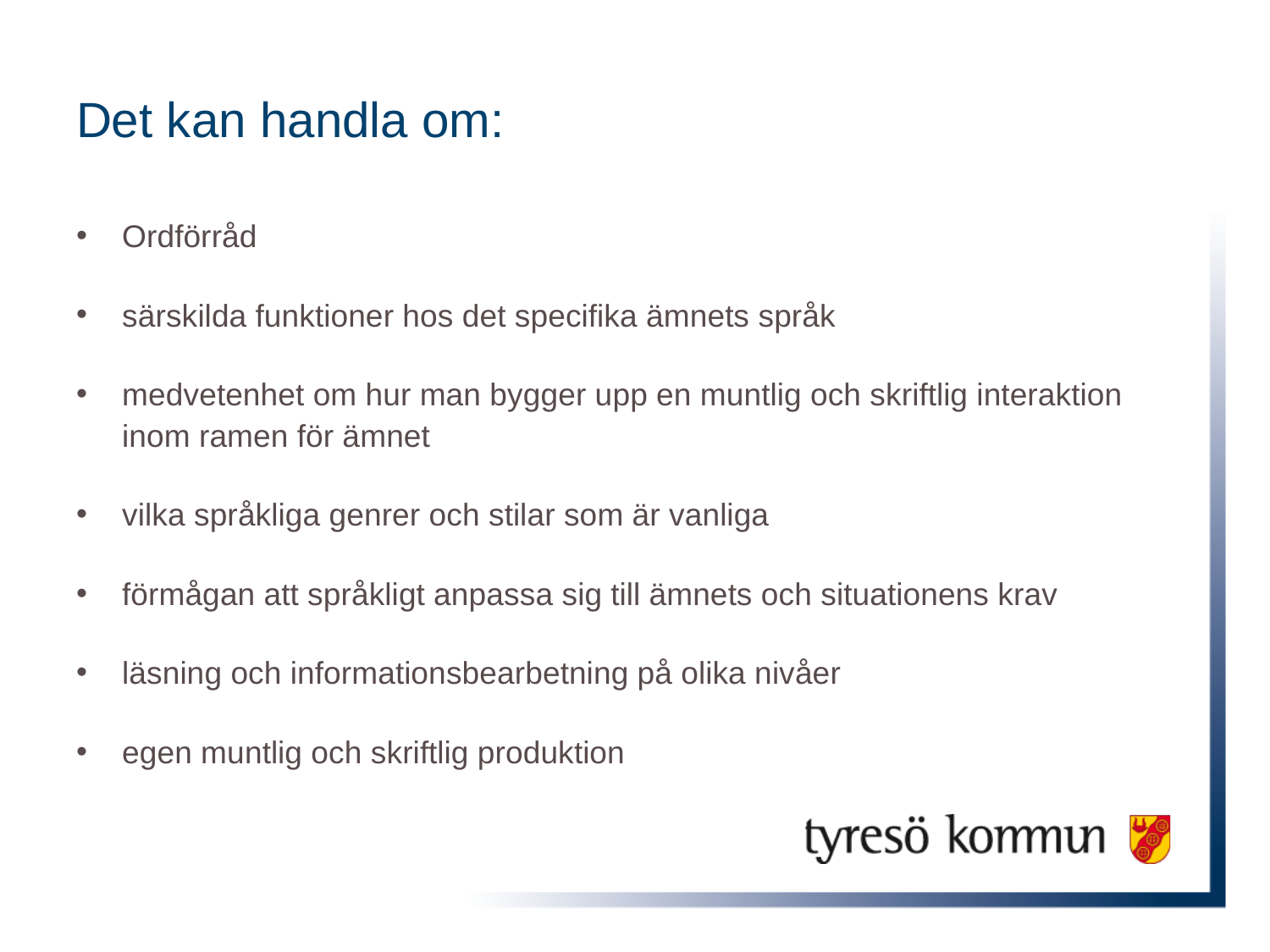

# Det kan handla om:
Ordförråd
särskilda funktioner hos det specifika ämnets språk
medvetenhet om hur man bygger upp en muntlig och skriftlig interaktion inom ramen för ämnet
vilka språkliga genrer och stilar som är vanliga
förmågan att språkligt anpassa sig till ämnets och situationens krav
läsning och informationsbearbetning på olika nivåer
egen muntlig och skriftlig produktion